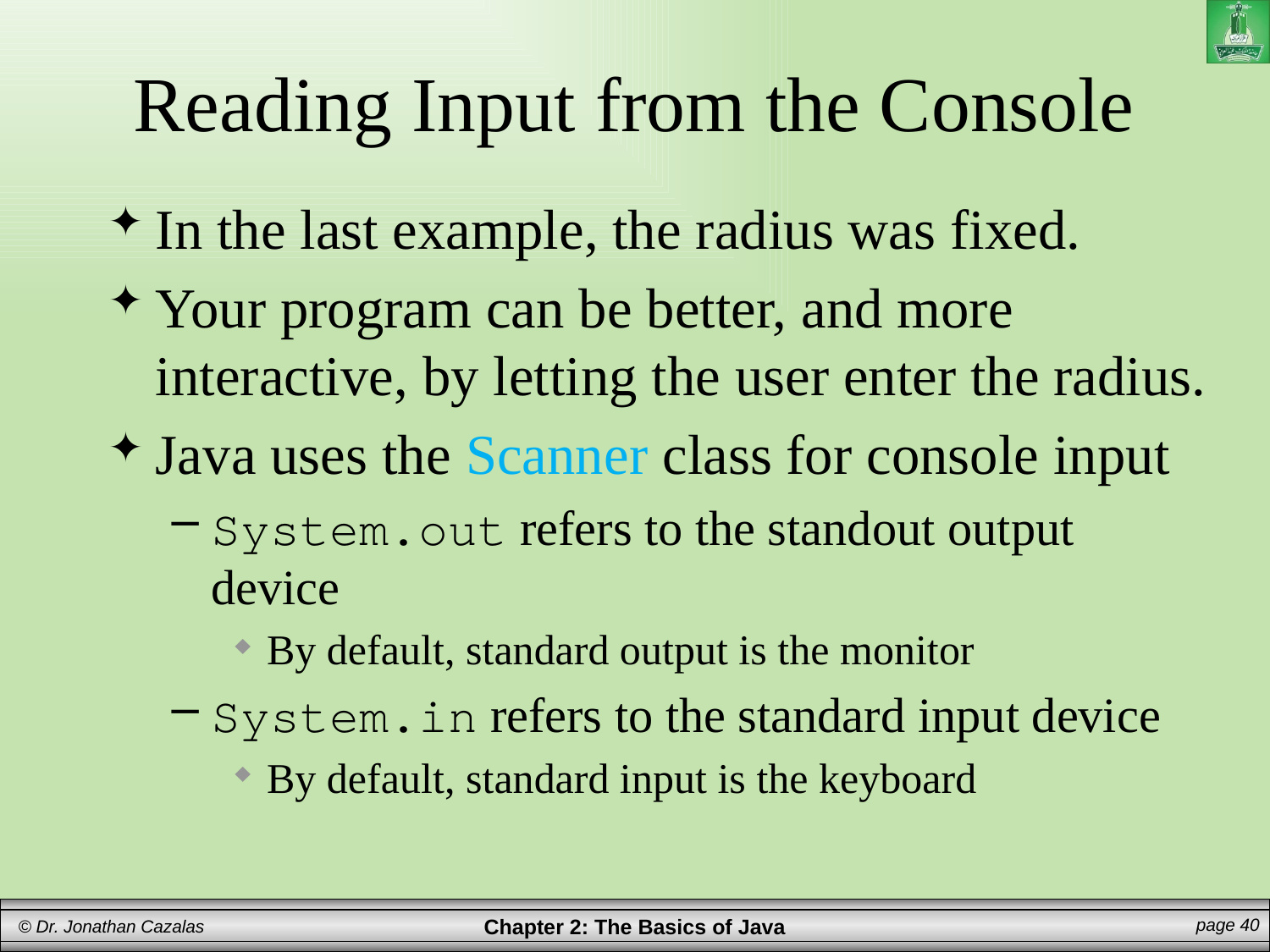

# Reading Input from the Console
In the last example, the radius was fixed.
Your program can be better, and more interactive, by letting the user enter the radius.
Java uses the Scanner class for console input
System.out refers to the standout output device
By default, standard output is the monitor
System.in refers to the standard input device
By default, standard input is the keyboard